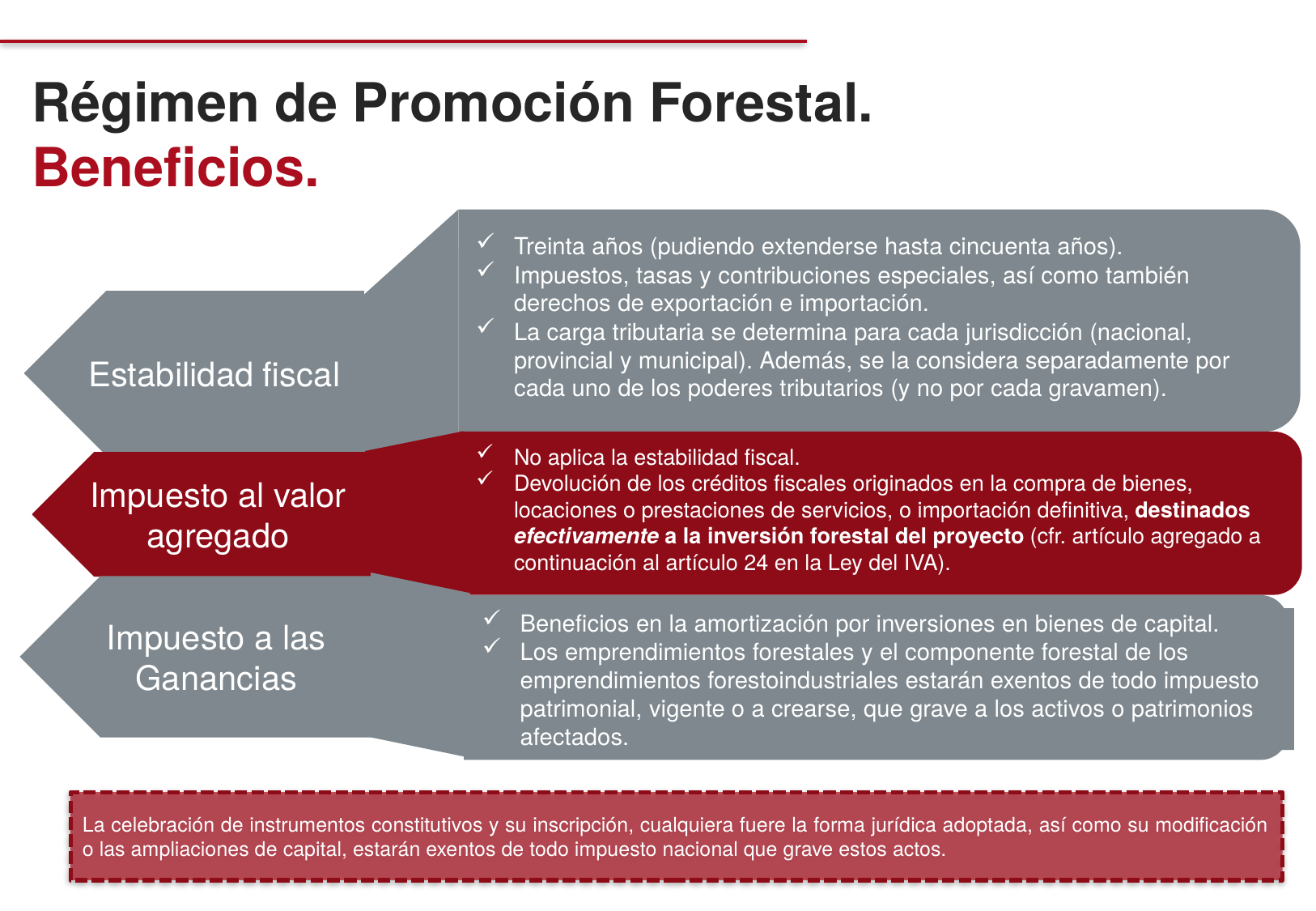

Régimen de Promoción Forestal.
Beneficios.

Treinta años (pudiendo extenderse hasta cincuenta años).
Impuestos, tasas y contribuciones especiales, así como también derechos de exportación e importación.
La carga tributaria se determina para cada jurisdicción (nacional, provincial y municipal). Además, se la considera separadamente por cada uno de los poderes tributarios (y no por cada gravamen).

Estabilidad fiscal

No aplica la estabilidad fiscal.
Devolución de los créditos fiscales originados en la compra de bienes, locaciones o prestaciones de servicios, o importación definitiva, destinados efectivamente a la inversión forestal del proyecto (cfr. artículo agregado a continuación al artículo 24 en la Ley del IVA).
Impuesto al valor agregado
Impuesto a las Ganancias

Beneficios en la amortización por inversiones en bienes de capital.
Los emprendimientos forestales y el componente forestal de los emprendimientos forestoindustriales estarán exentos de todo impuesto patrimonial, vigente o a crearse, que grave a los activos o patrimonios afectados.
La celebración de instrumentos constitutivos y su inscripción, cualquiera fuere la forma jurídica adoptada, así como su modificación o las ampliaciones de capital, estarán exentos de todo impuesto nacional que grave estos actos.